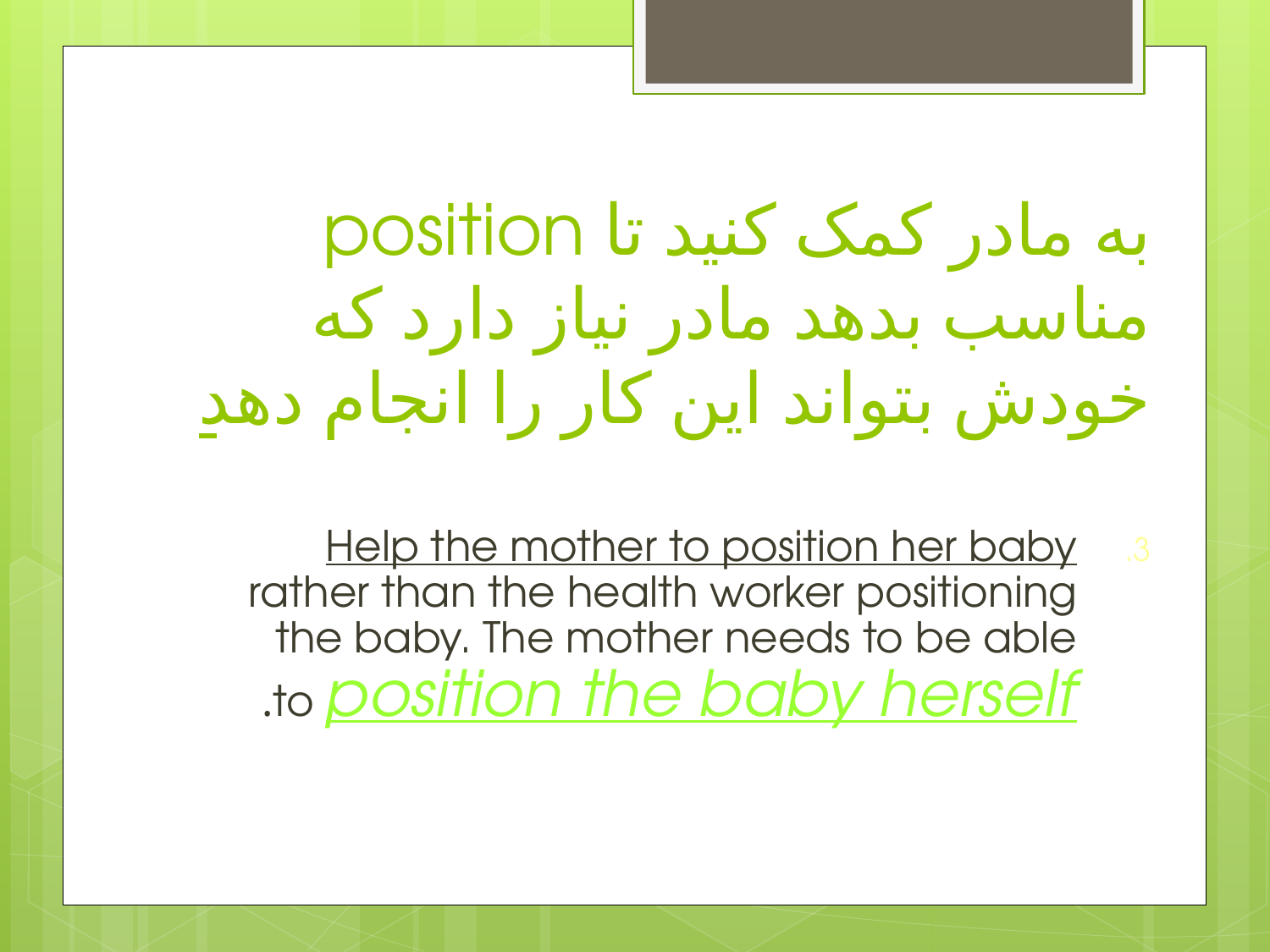

# به مادر کمک کنید تا position مناسب بدهد مادر نیاز دارد که خودش بتواند این کار را انجام دهد
Help the mother to position her baby rather than the health worker positioning the baby. The mother needs to be able to position the baby herself.